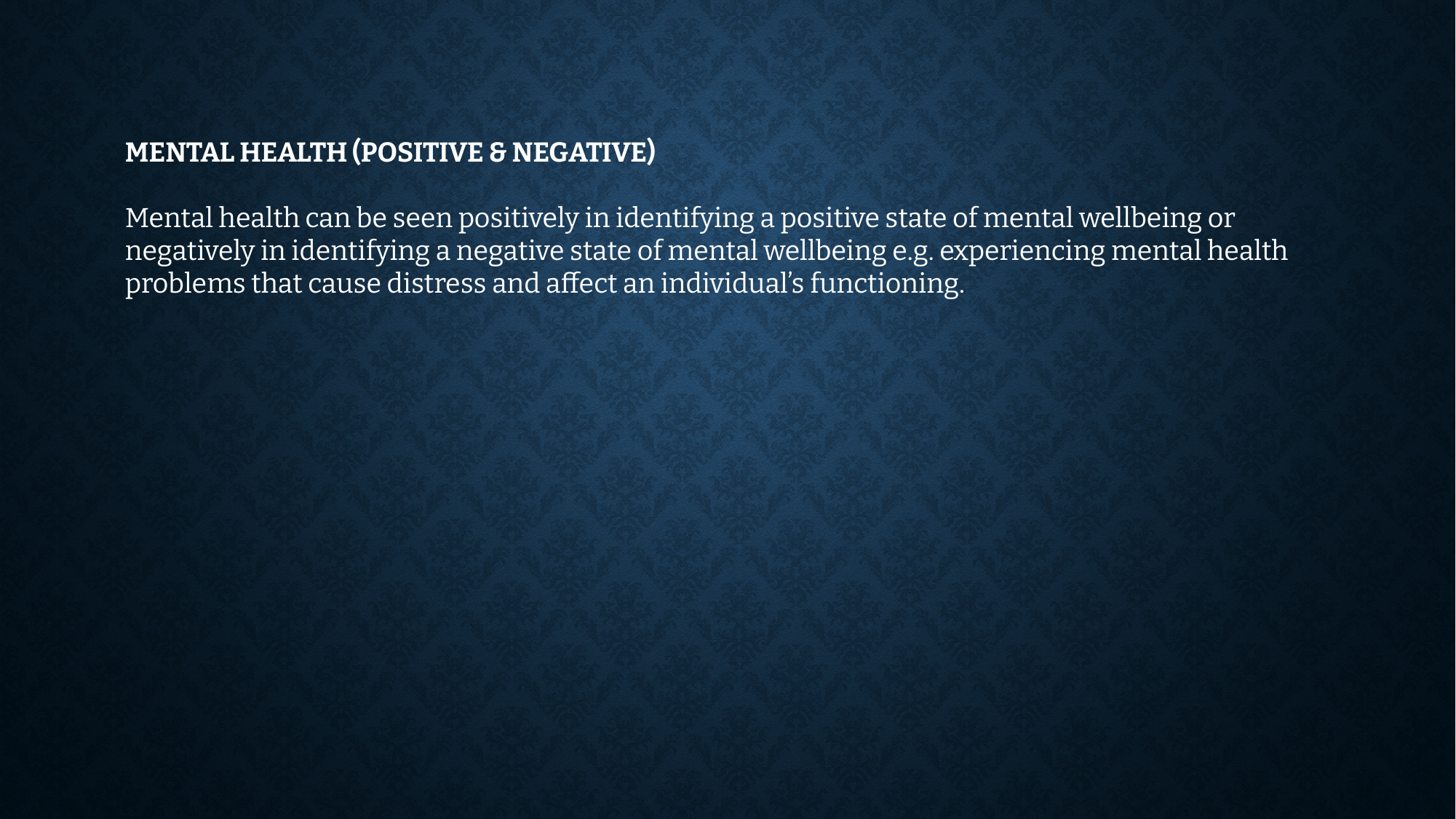

MENTAL HEALTH (POSITIVE & NEGATIVE)

Mental health can be seen positively in identifying a positive state of mental wellbeing or negatively in identifying a negative state of mental wellbeing e.g. experiencing mental health problems that cause distress and affect an individual’s functioning.